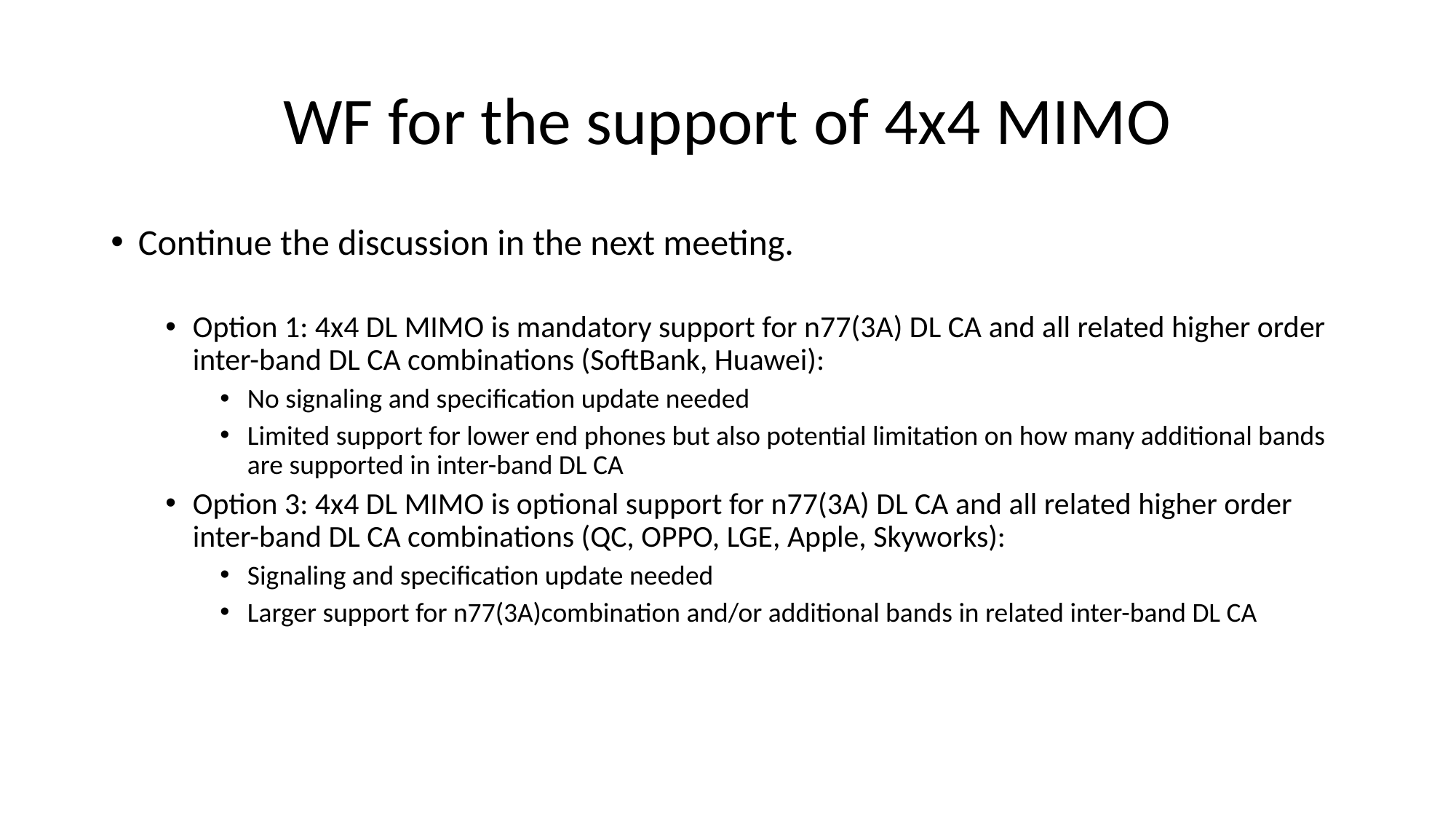

# WF for the support of 4x4 MIMO
Continue the discussion in the next meeting.

Option 1: 4x4 DL MIMO is mandatory support for n77(3A) DL CA and all related higher order inter-band DL CA combinations (SoftBank, Huawei):
No signaling and specification update needed
Limited support for lower end phones but also potential limitation on how many additional bands are supported in inter-band DL CA
Option 3: 4x4 DL MIMO is optional support for n77(3A) DL CA and all related higher order inter-band DL CA combinations (QC, OPPO, LGE, Apple, Skyworks):
Signaling and specification update needed
Larger support for n77(3A)combination and/or additional bands in related inter-band DL CA